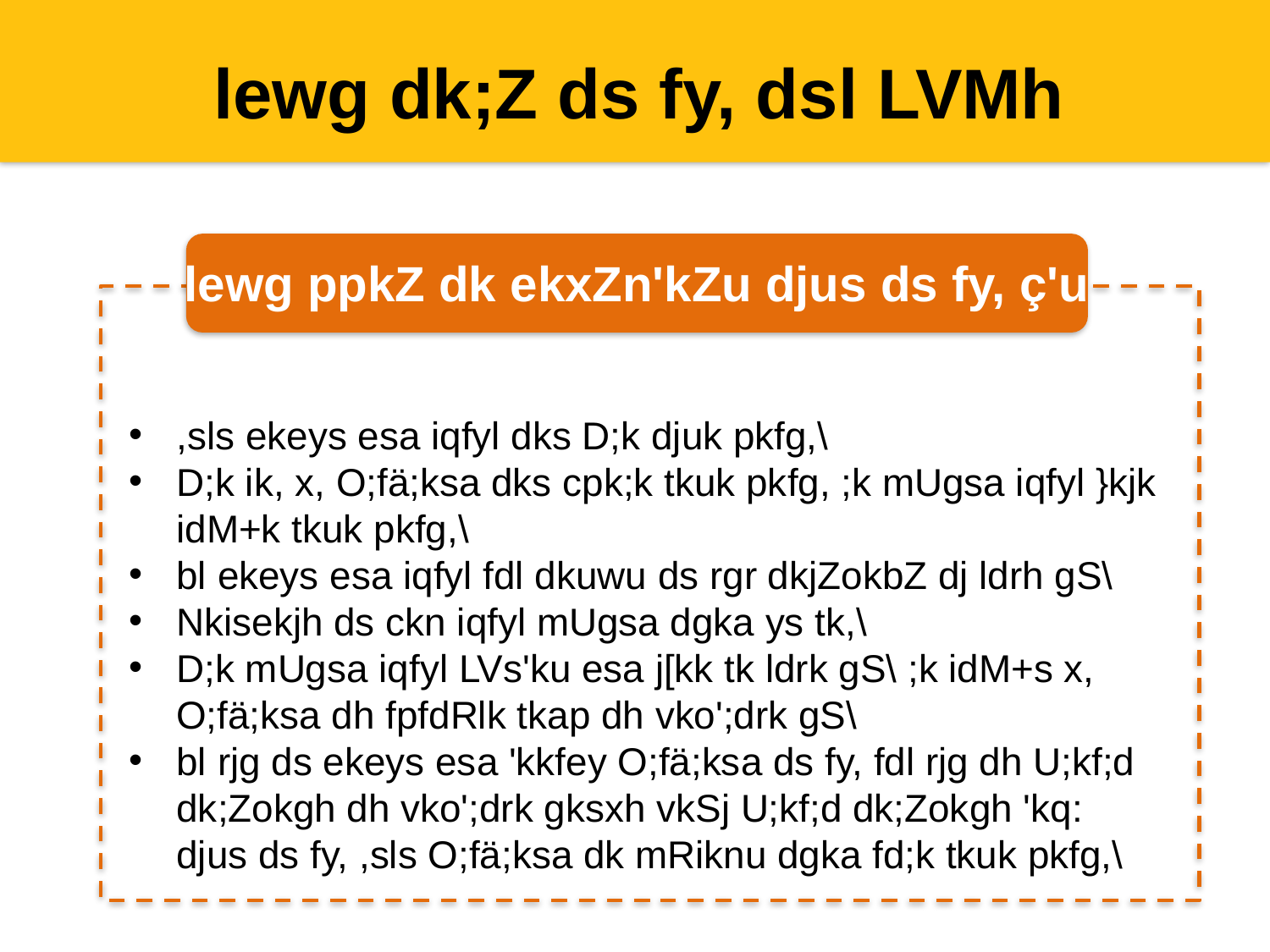

lewg dk;Z ds fy, dsl LVMh

lewg ppkZ dk ekxZn'kZu djus ds fy, ç'u

,sls ekeys esa iqfyl dks D;k djuk pkfg,\
D;k ik, x, O;fä;ksa dks cpk;k tkuk pkfg, ;k mUgsa iqfyl }kjk idM+k tkuk pkfg,\
bl ekeys esa iqfyl fdl dkuwu ds rgr dkjZokbZ dj ldrh gS\
Nkisekjh ds ckn iqfyl mUgsa dgka ys tk,\
D;k mUgsa iqfyl LVs'ku esa j[kk tk ldrk gS\ ;k idM+s x, O;fä;ksa dh fpfdRlk tkap dh vko';drk gS\
bl rjg ds ekeys esa 'kkfey O;fä;ksa ds fy, fdl rjg dh U;kf;d dk;Zokgh dh vko';drk gksxh vkSj U;kf;d dk;Zokgh 'kq: djus ds fy, ,sls O;fä;ksa dk mRiknu dgka fd;k tkuk pkfg,\